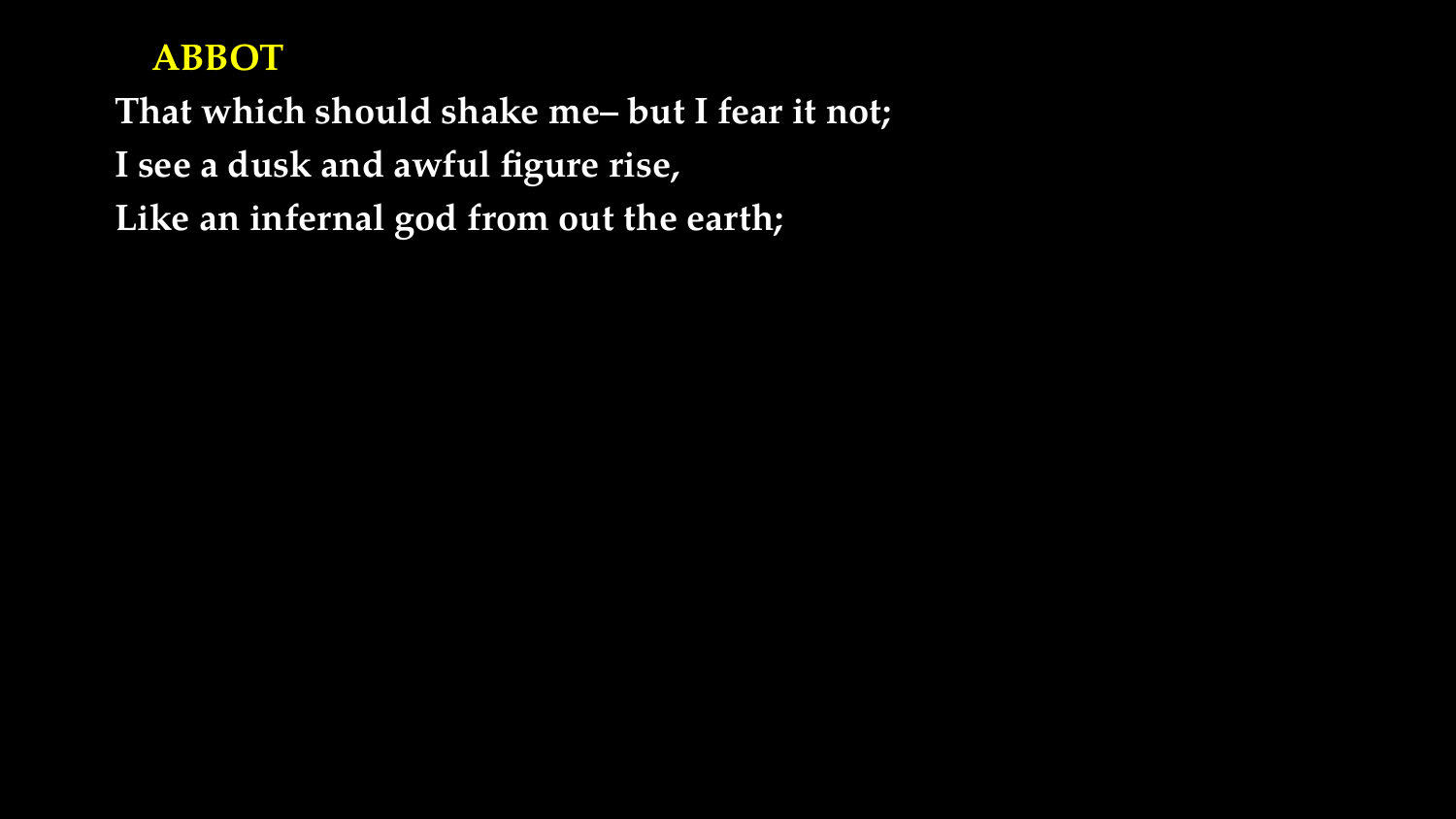

# ABBOT That which should shake me– but I fear it not; I see a dusk and awful figure rise, Like an infernal god from out the earth;